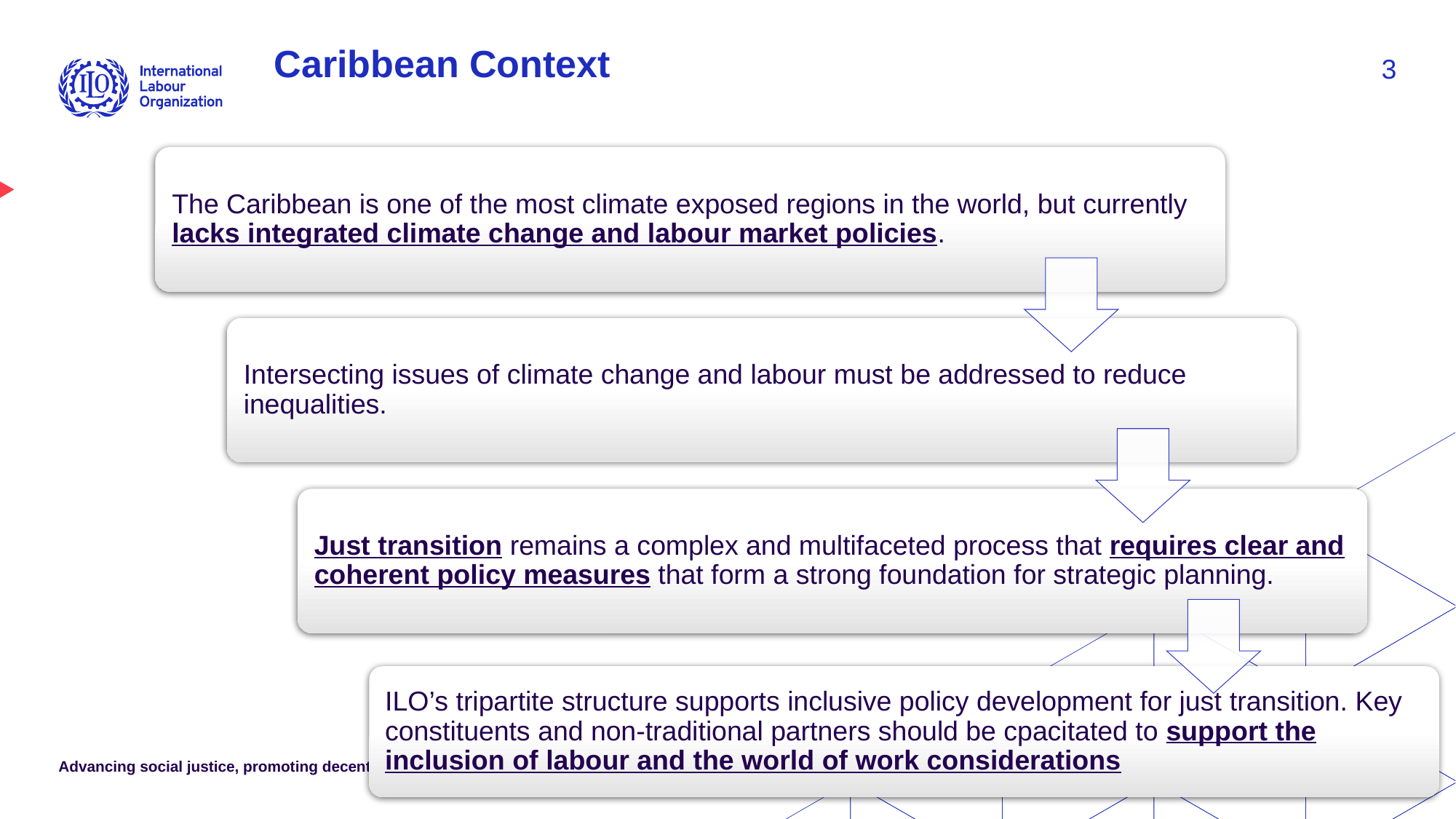

# Caribbean Context
3
The Caribbean is one of the most climate exposed regions in the world, but currently lacks integrated climate change and labour market policies.
Intersecting issues of climate change and labour must be addressed to reduce inequalities.
Just transition remains a complex and multifaceted process that requires clear and coherent policy measures that form a strong foundation for strategic planning.
ILO’s tripartite structure supports inclusive policy development for just transition. Key constituents and non-traditional partners should be cpacitated to support the inclusion of labour and the world of work considerations

Advancing social justice, promoting decent work
Date: Monday / 01 / October / 2019